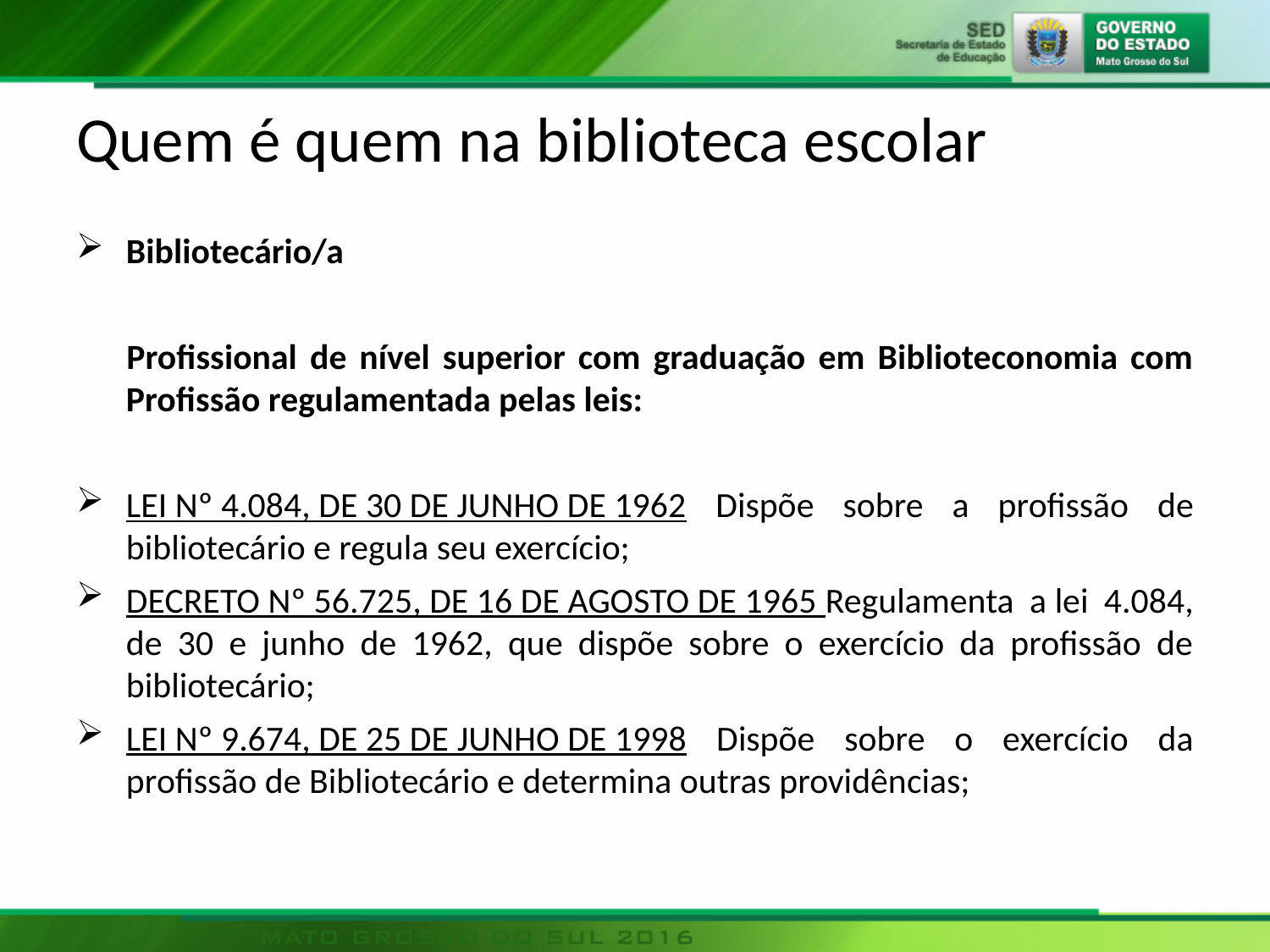

# Quem é quem na biblioteca escolar
Bibliotecário/a

Profissional de nível superior com graduação em Biblioteconomia com Profissão regulamentada pelas leis:

LEI Nº 4.084, DE 30 DE JUNHO DE 1962 Dispõe sobre a profissão de bibliotecário e regula seu exercício;
DECRETO Nº 56.725, DE 16 DE AGOSTO DE 1965 Regulamenta a lei 4.084, de 30 e junho de 1962, que dispõe sobre o exercício da profissão de bibliotecário;
LEI Nº 9.674, DE 25 DE JUNHO DE 1998 Dispõe sobre o exercício da profissão de Bibliotecário e determina outras providências;